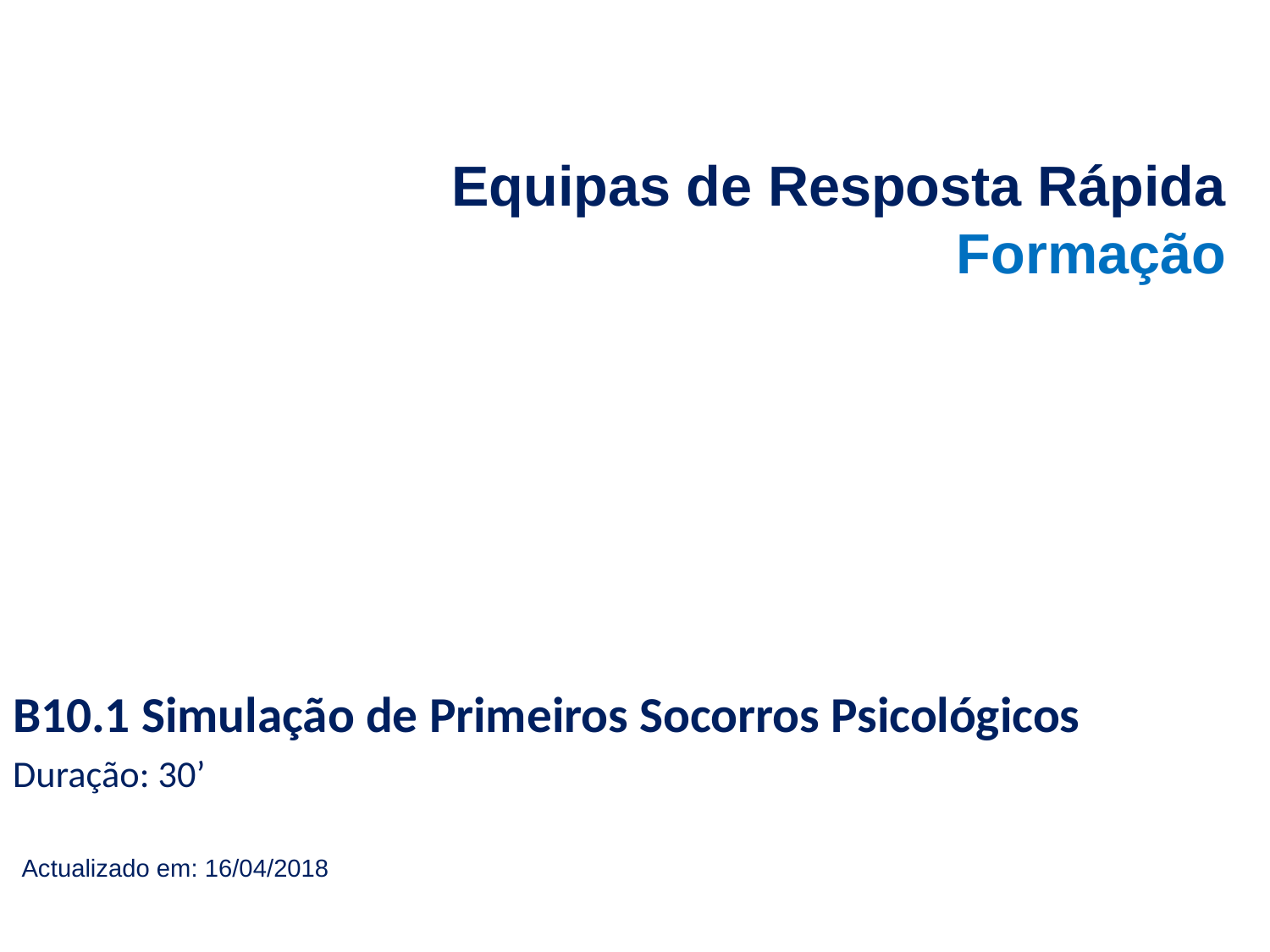

Equipas de Resposta Rápida
Formação
B10.1 Simulação de Primeiros Socorros Psicológicos
Duração: 30’
Actualizado em: 16/04/2018